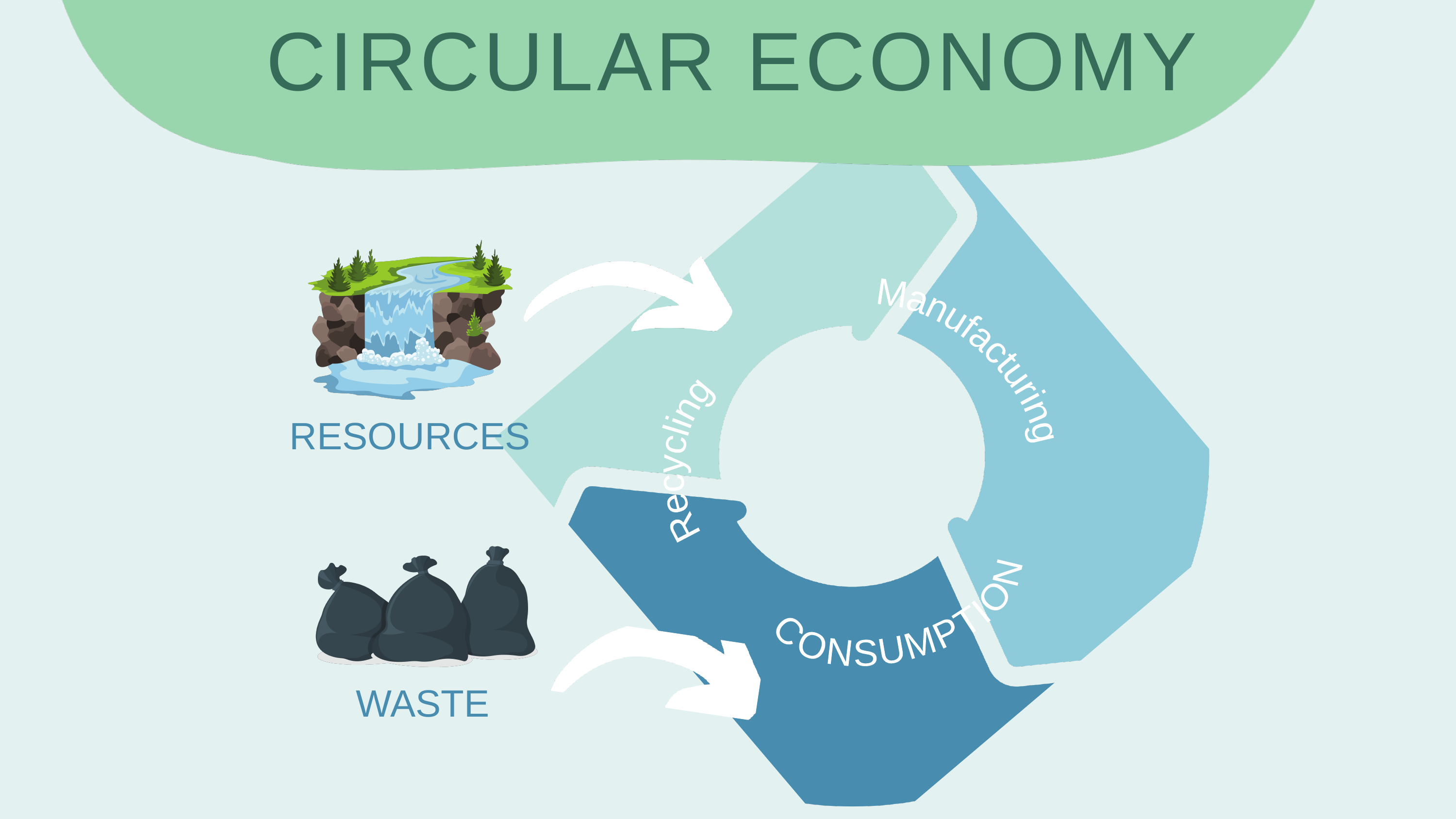

CIRCULAR ECONOMY

Manufacturing
Recycling
RESOURCES
CONSUMPTION

WASTE